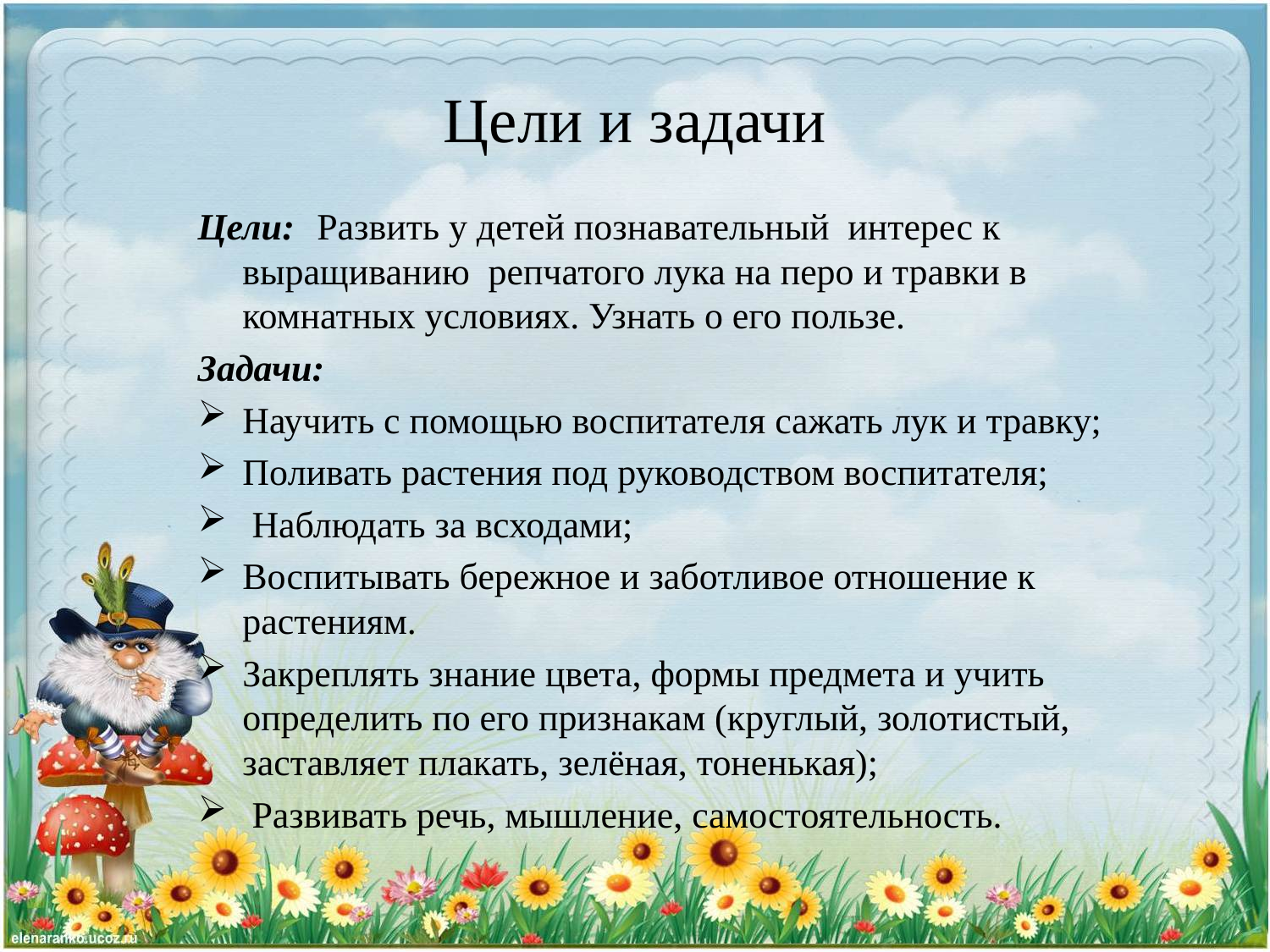

# Цели и задачи
Цели: Развить у детей познавательный  интерес к выращиванию  репчатого лука на перо и травки в комнатных условиях. Узнать о его пользе.
Задачи:
Научить с помощью воспитателя сажать лук и травку;
Поливать растения под руководством воспитателя;
 Наблюдать за всходами;
Воспитывать бережное и заботливое отношение к растениям.
Закреплять знание цвета, формы предмета и учить определить по его признакам (круглый, золотистый, заставляет плакать, зелёная, тоненькая);
 Развивать речь, мышление, самостоятельность.